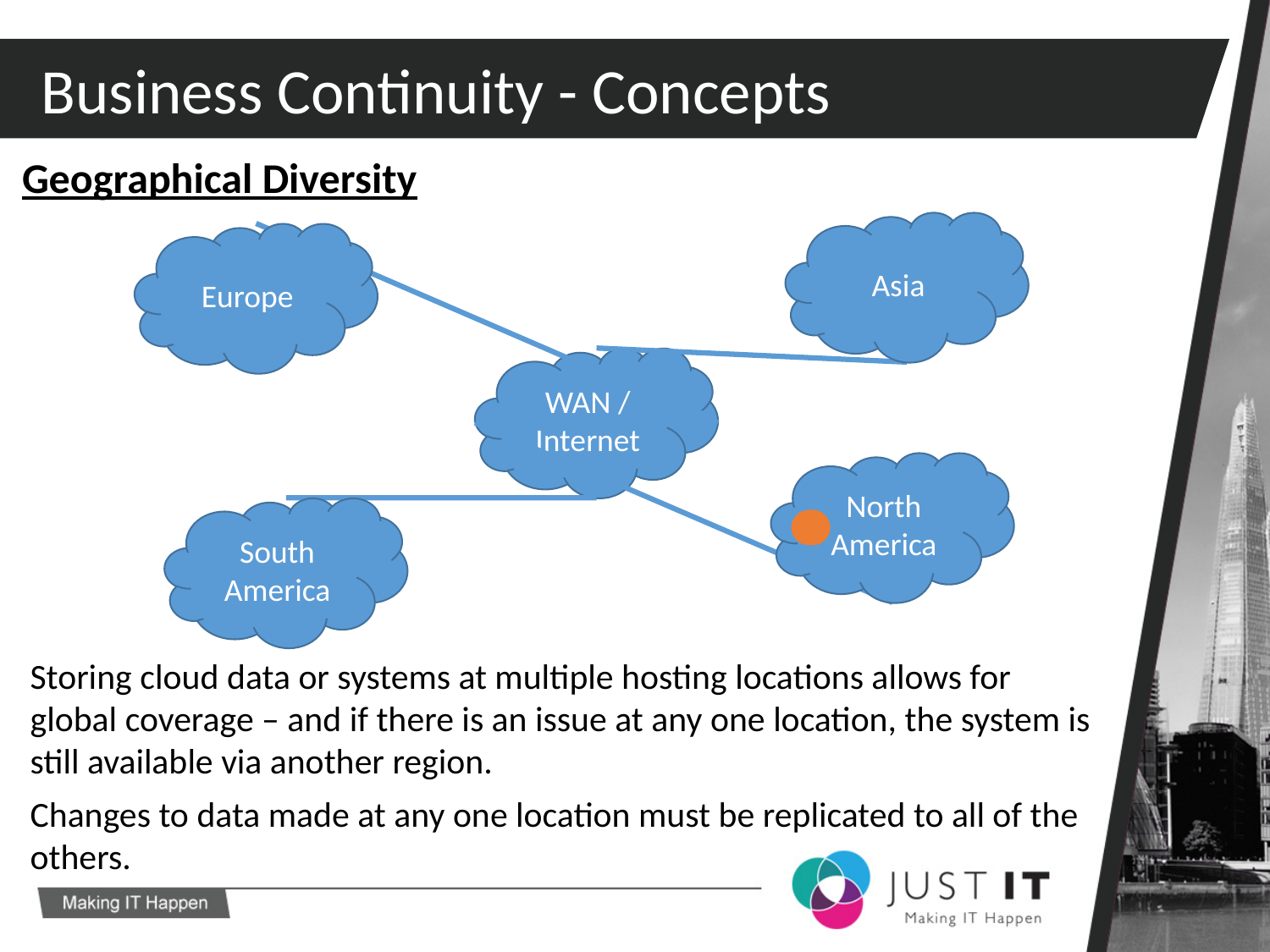

Business Continuity - Concepts
Geographical Diversity
Asia
Europe
WAN / Internet
North America
South America

Storing cloud data or systems at multiple hosting locations allows for global coverage – and if there is an issue at any one location, the system is still available via another region.
Changes to data made at any one location must be replicated to all of the others.